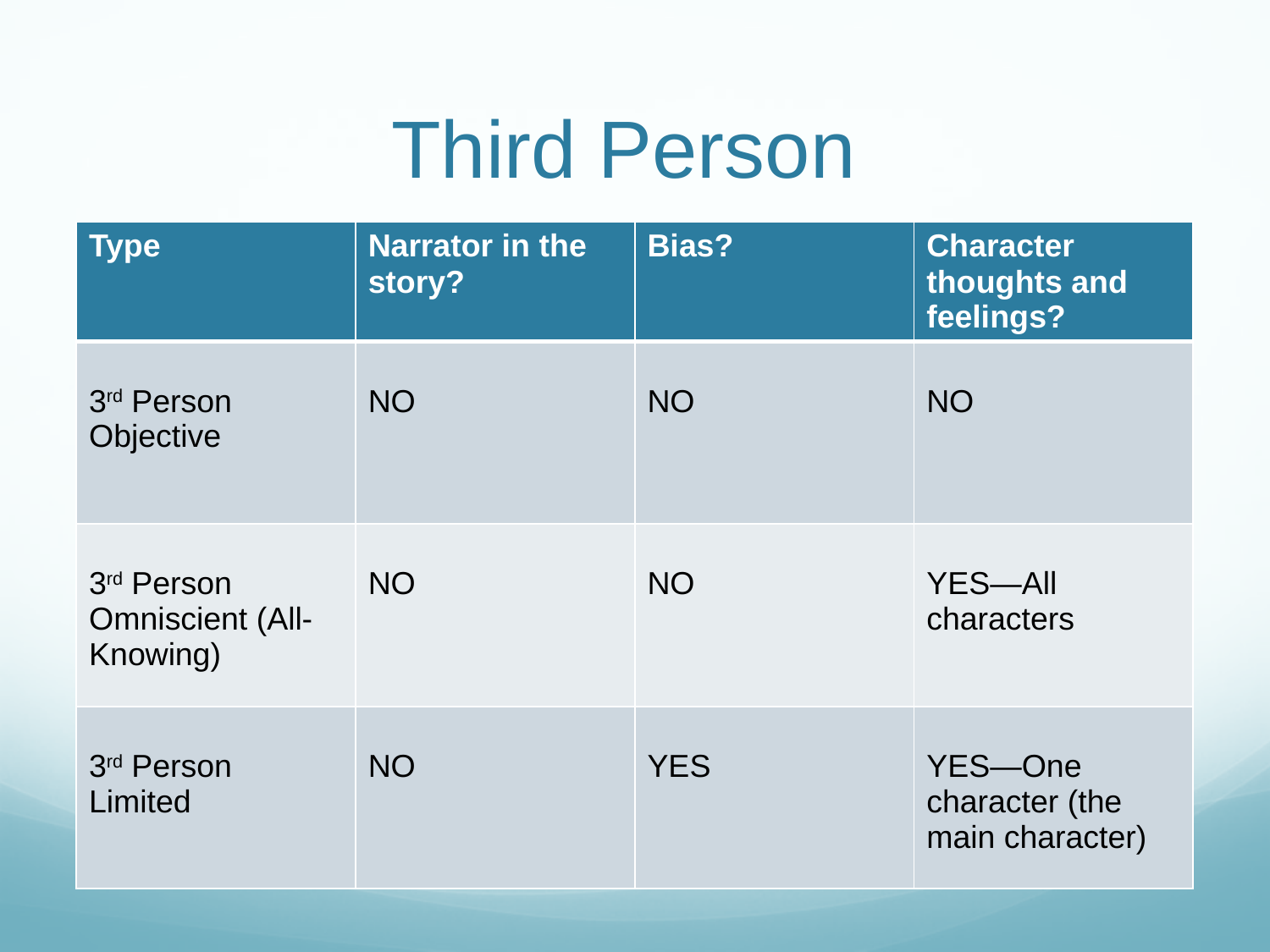

# Third Person
| Type | Narrator in the story? | Bias? | Character thoughts and feelings? |
| --- | --- | --- | --- |
| 3rd Person Objective | NO | NO | NO |
| 3rd Person Omniscient (All-Knowing) | NO | NO | YES—All characters |
| 3rd Person Limited | NO | YES | YES—One character (the main character) |